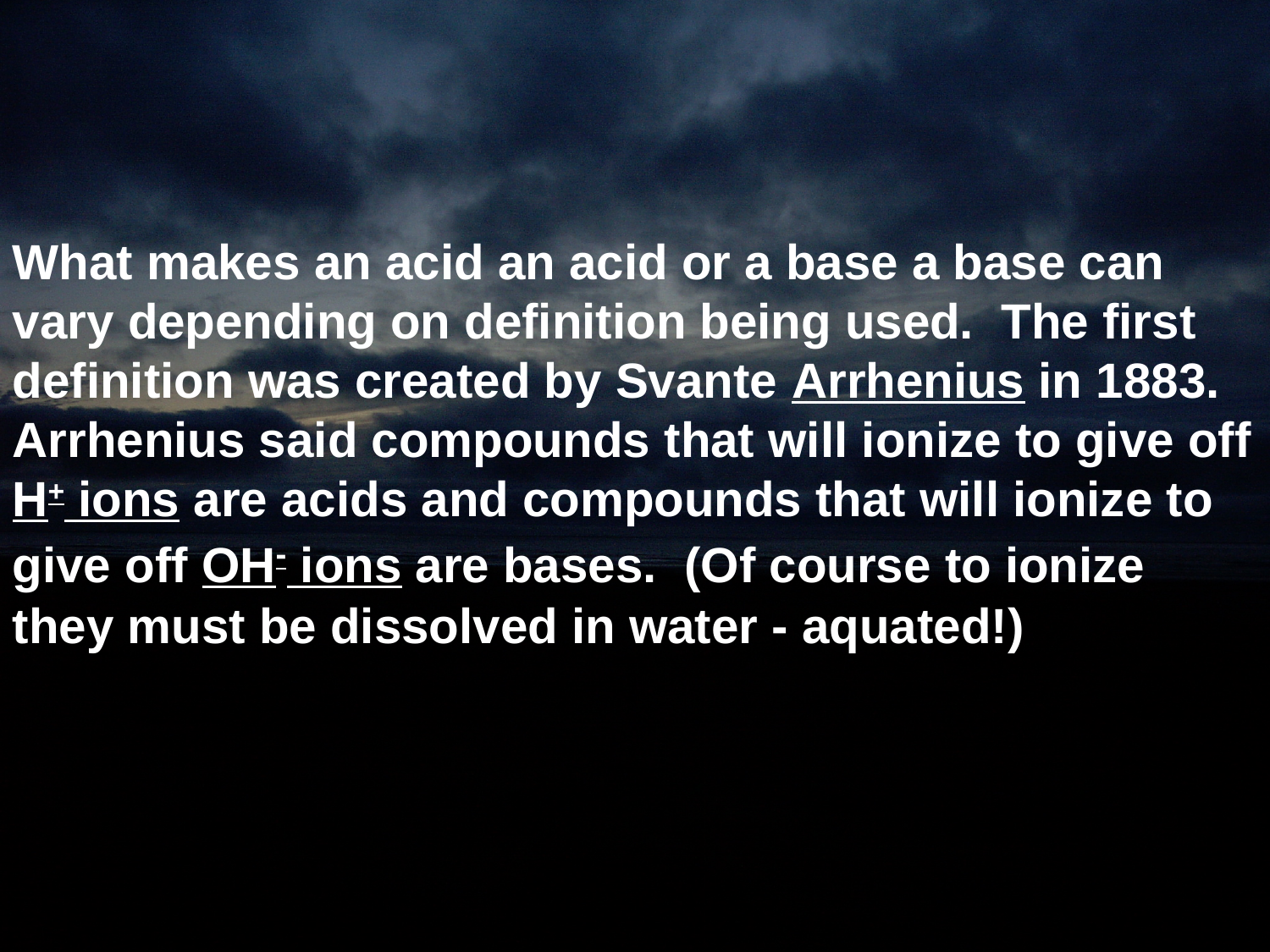

What makes an acid an acid or a base a base can vary depending on definition being used.  The first definition was created by Svante Arrhenius in 1883.  Arrhenius said compounds that will ionize to give off H+ ions are acids and compounds that will ionize to give off OH- ions are bases.  (Of course to ionize they must be dissolved in water - aquated!)